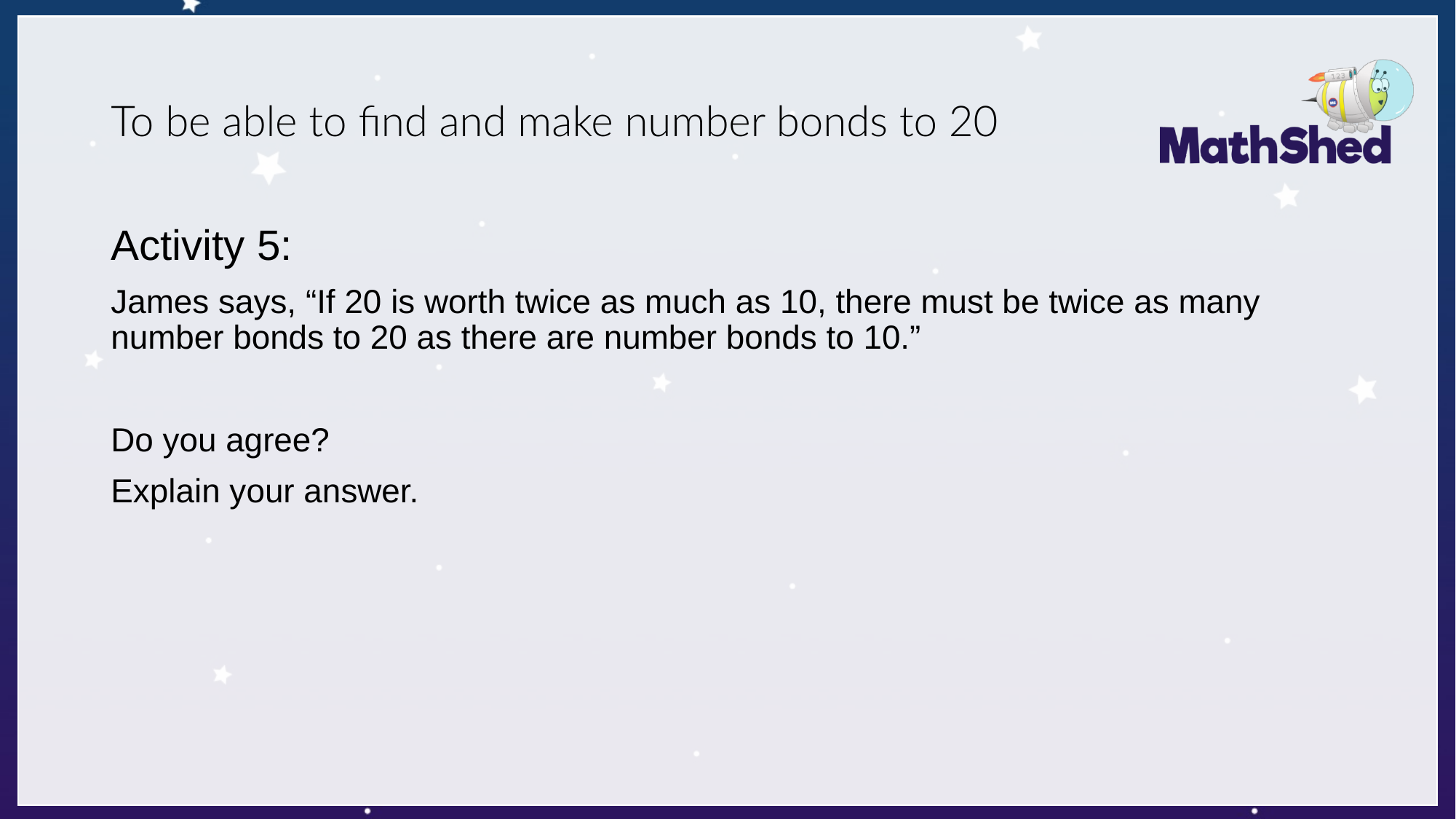

# To be able to find and make number bonds to 20
Activity 5:
James says, “If 20 is worth twice as much as 10, there must be twice as many number bonds to 20 as there are number bonds to 10.”

Do you agree?
Explain your answer.